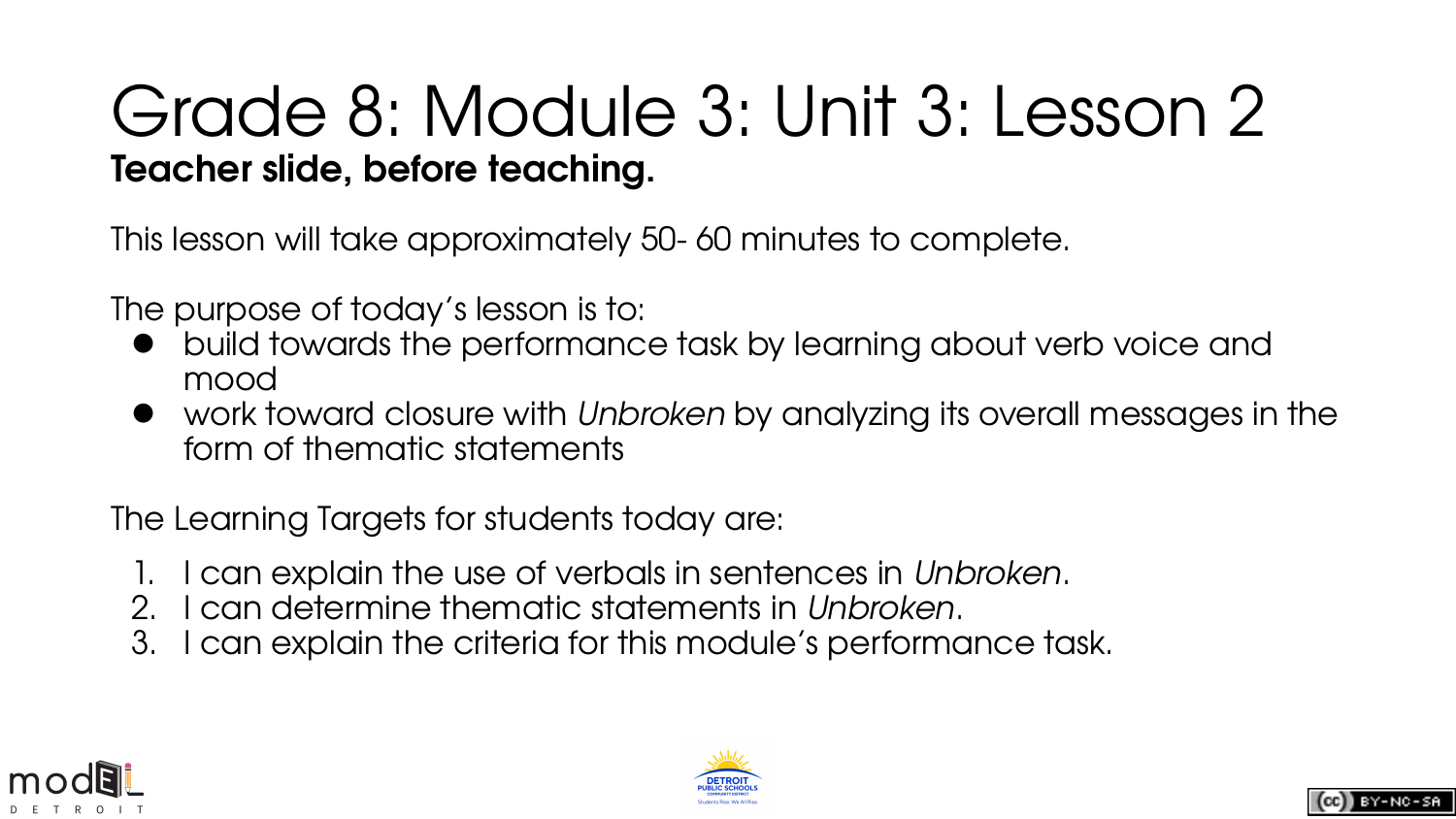

# Grade 8: Module 3: Unit 3: Lesson 2
Teacher slide, before teaching.

This lesson will take approximately 50- 60 minutes to complete.

The purpose of today’s lesson is to:
build towards the performance task by learning about verb voice and mood
work toward closure with Unbroken by analyzing its overall messages in the form of thematic statements
The Learning Targets for students today are:
I can explain the use of verbals in sentences in Unbroken.
I can determine thematic statements in Unbroken.
I can explain the criteria for this module’s performance task.